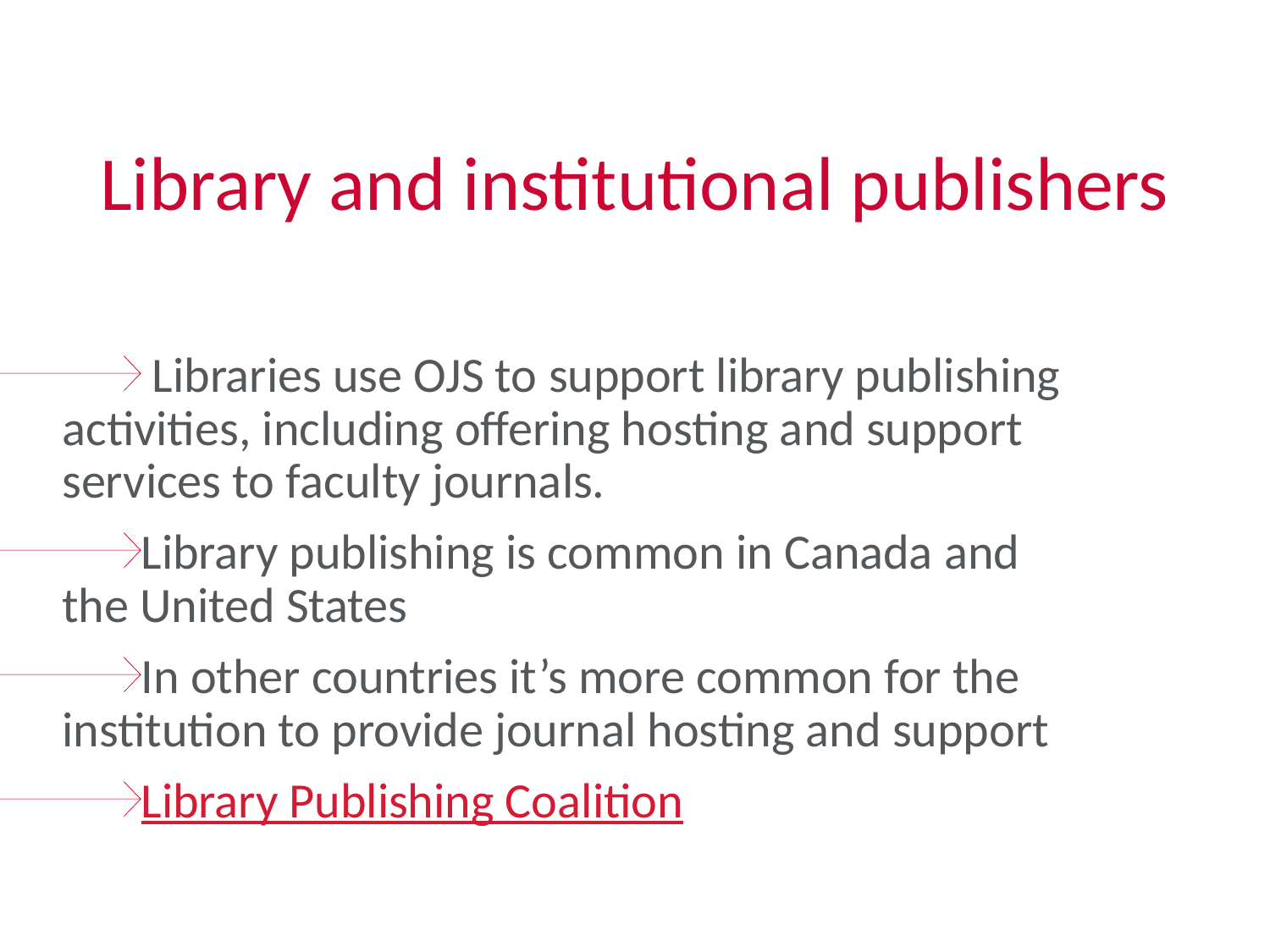

# Library and institutional publishers

 Libraries use OJS to support library publishing activities, including offering hosting and support services to faculty journals.
Library publishing is common in Canada and the United States
In other countries it’s more common for the institution to provide journal hosting and support
Library Publishing Coalition